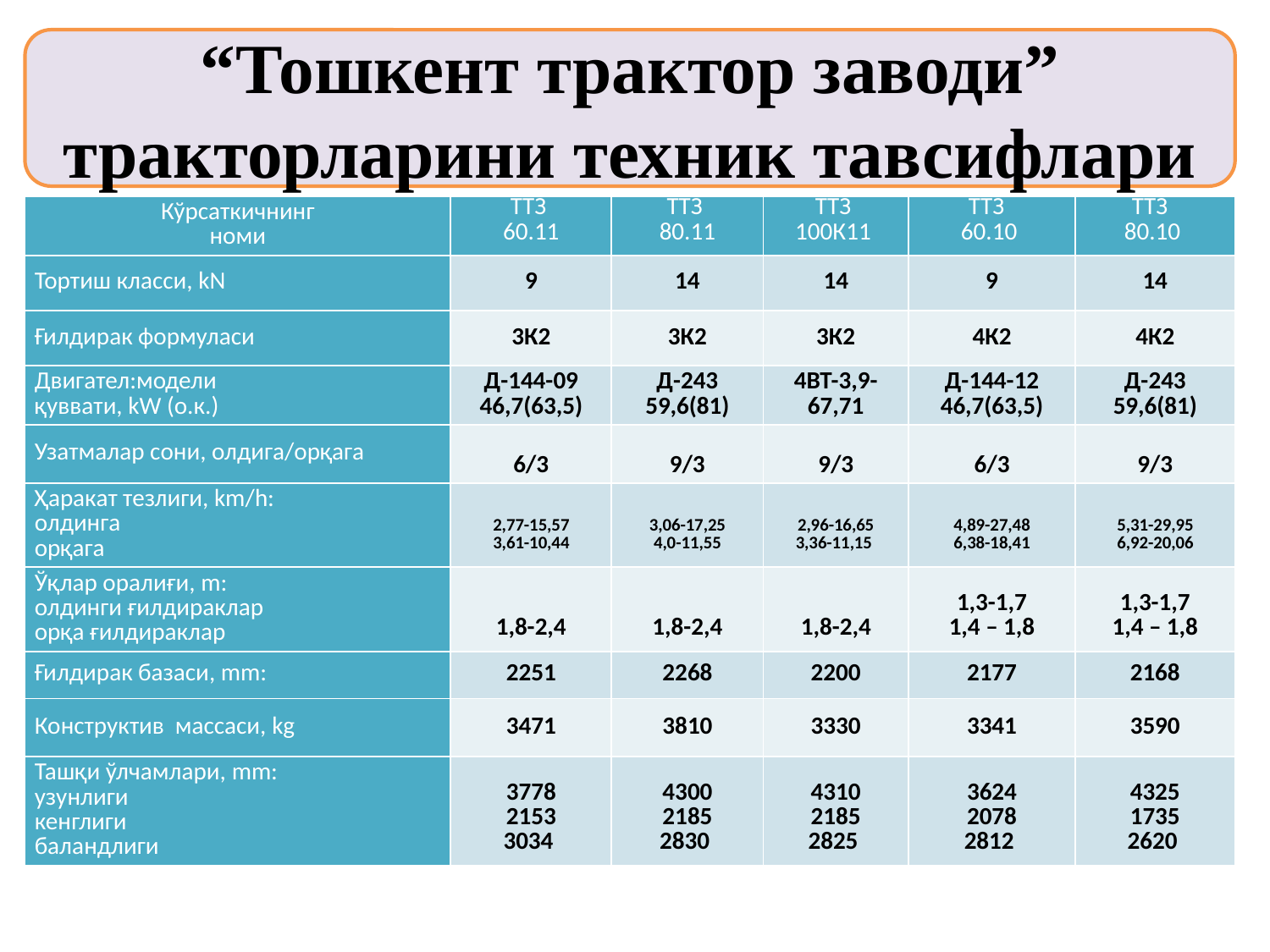

“Тошкент трактор заводи” тракторларини техник тавсифлари

| Кўрсаткичнинг номи | ТТЗ 60.11 | ТТЗ 80.11 | ТТЗ 100К11 | ТТЗ 60.10 | ТТЗ 80.10 |
| --- | --- | --- | --- | --- | --- |
| Тортиш класси, kN | 9 | 14 | 14 | 9 | 14 |
| Ғилдирак формуласи | 3К2 | 3К2 | 3К2 | 4К2 | 4К2 |
| Двигател:модели қуввати, kW (о.к.) | Д-144-09 46,7(63,5) | Д-243 59,6(81) | 4ВТ-3,9- 67,71 | Д-144-12 46,7(63,5) | Д-243 59,6(81) |
| Узатмалар сони, олдига/орқага | 6/3 | 9/3 | 9/3 | 6/3 | 9/3 |
| Ҳаракат тезлиги, km/h: олдинга орқага | 2,77-15,57 3,61-10,44 | 3,06-17,25 4,0-11,55 | 2,96-16,65 3,36-11,15 | 4,89-27,48 6,38-18,41 | 5,31-29,95 6,92-20,06 |
| Ўқлар оралиғи, m: олдинги ғилдираклар орқа ғилдираклар | 1,8-2,4 | 1,8-2,4 | 1,8-2,4 | 1,3-1,7 1,4 – 1,8 | 1,3-1,7 1,4 – 1,8 |
| Ғилдирак базаси, mm: | 2251 | 2268 | 2200 | 2177 | 2168 |
| Конструктив массаси, kg | 3471 | 3810 | 3330 | 3341 | 3590 |
| Ташқи ўлчамлари, mm: узунлиги кенглиги баландлиги | 3778 2153 3034 | 4300 2185 2830 | 4310 2185 2825 | 3624 2078 2812 | 4325 1735 2620 |